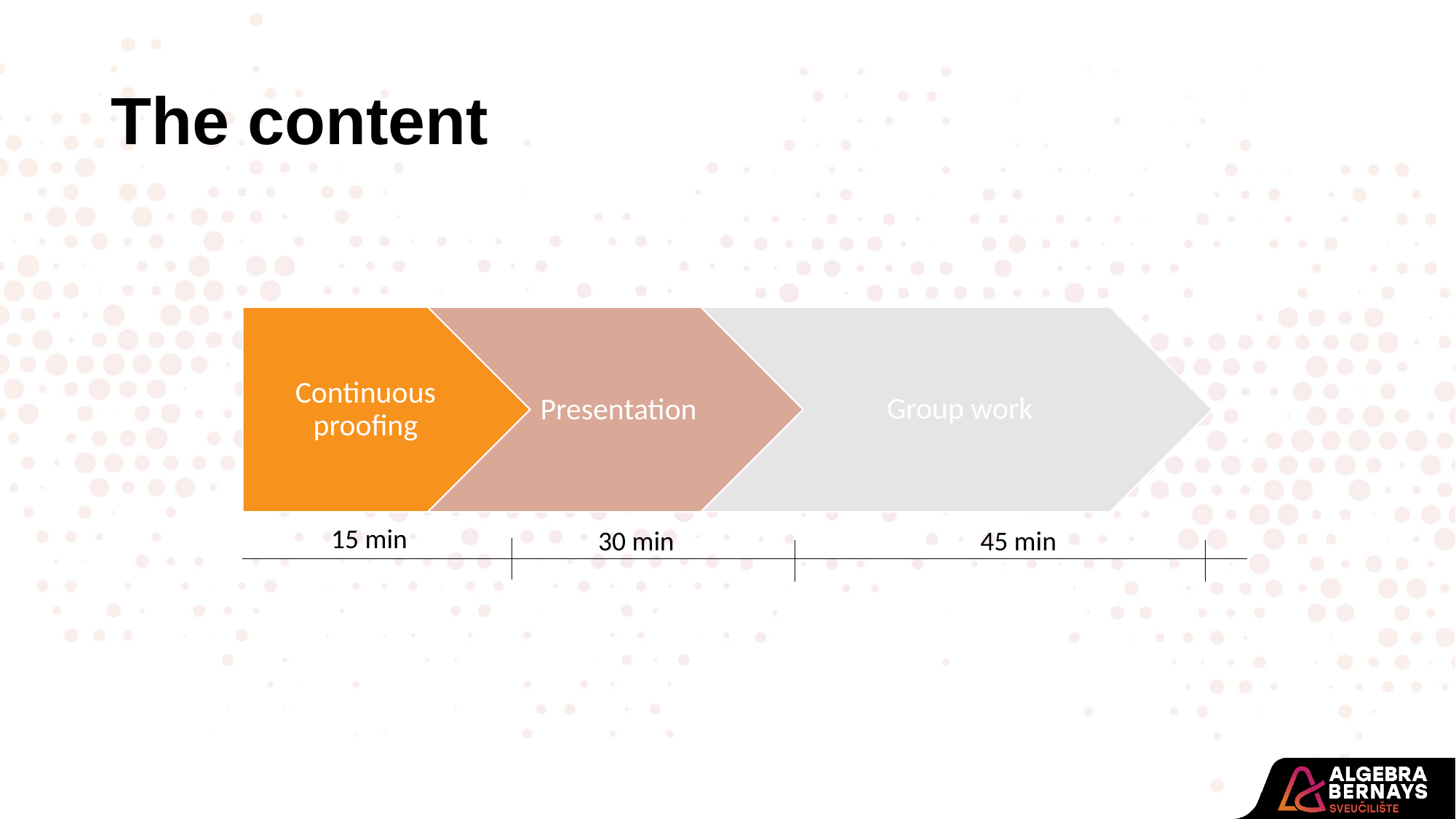

The content
Continuous proofing
Presentation
Group work
15 min
30 min
45 min